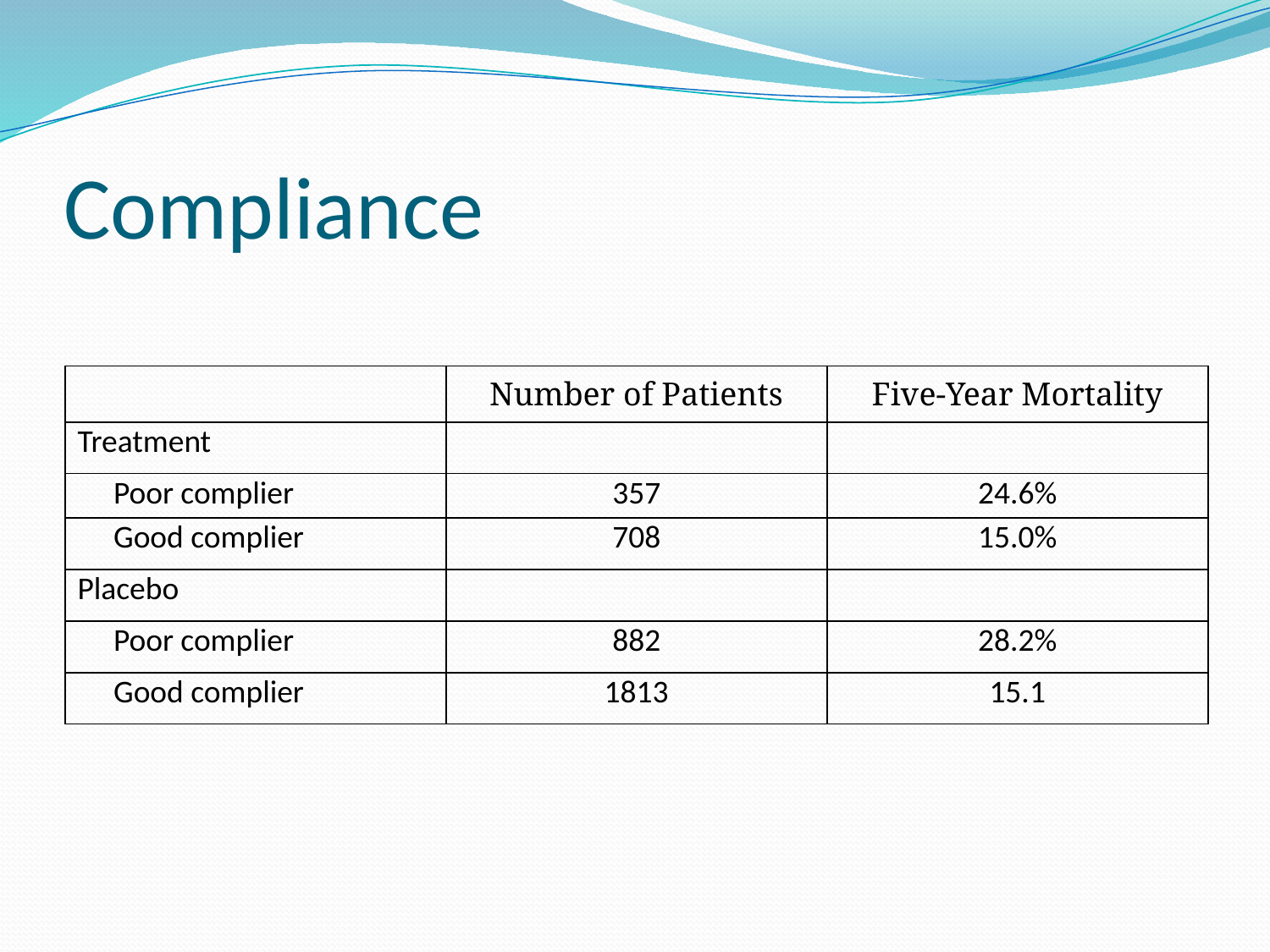

# Compliance
|  | Number of Patients | Five-Year Mortality |
| --- | --- | --- |
| Treatment |  |  |
| Poor complier | 357 | 24.6% |
| Good complier | 708 | 15.0% |
| Placebo |  |  |
| Poor complier | 882 | 28.2% |
| Good complier | 1813 | 15.1 |